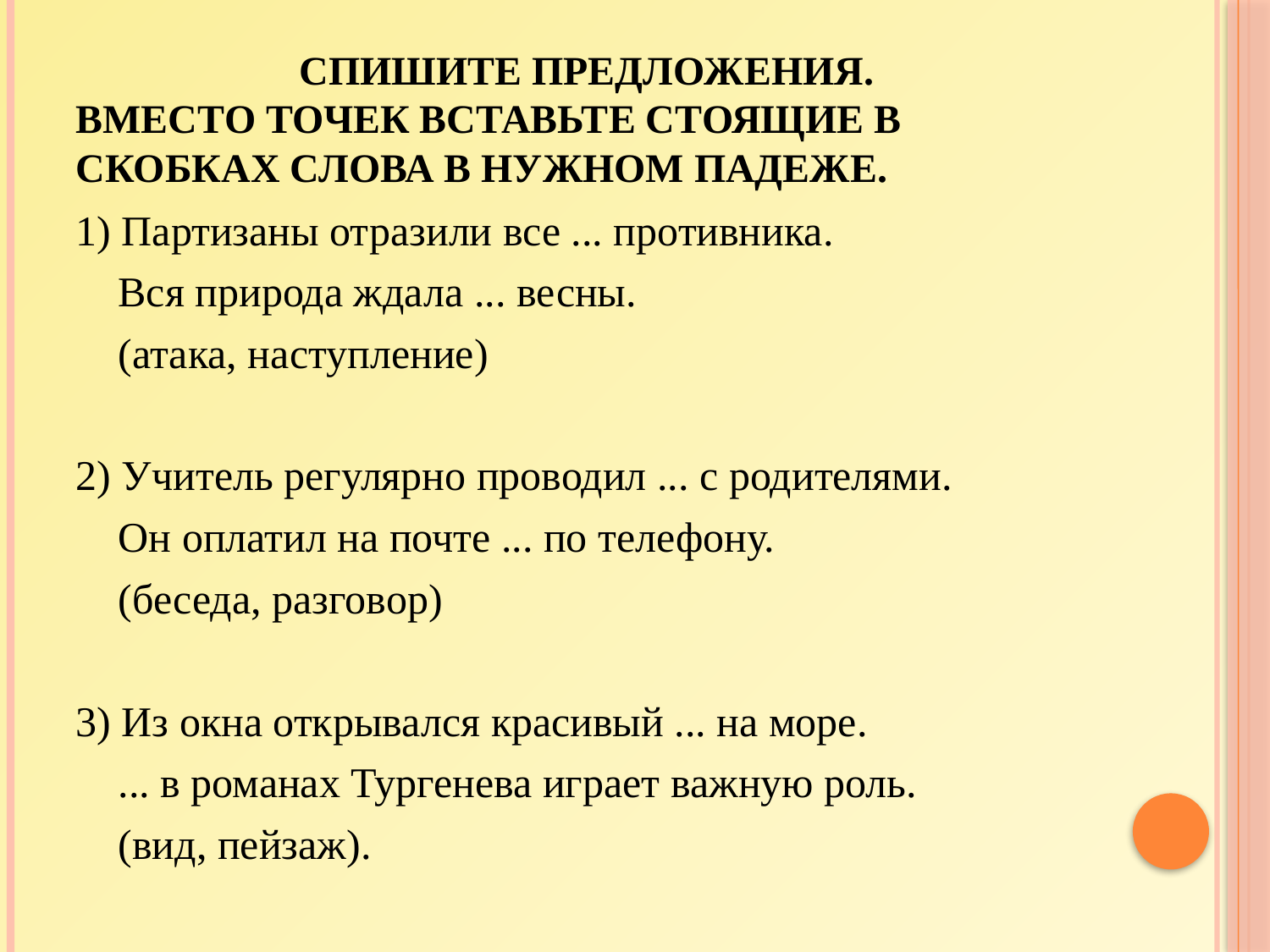

# Спишите предложения. Вместо точек вставьте стоящие в скобках слова в нужном падеже.
1) Партизаны отразили все ... противника.
    Вся природа ждала ... весны.
    (атака, наступление)

2) Учитель регулярно проводил ... с родителями.
    Он оплатил на почте ... по телефону.
    (беседа, разговор)

3) Из окна открывался красивый ... на море.
    ... в романах Тургенева играет важную роль.
    (вид, пейзаж).